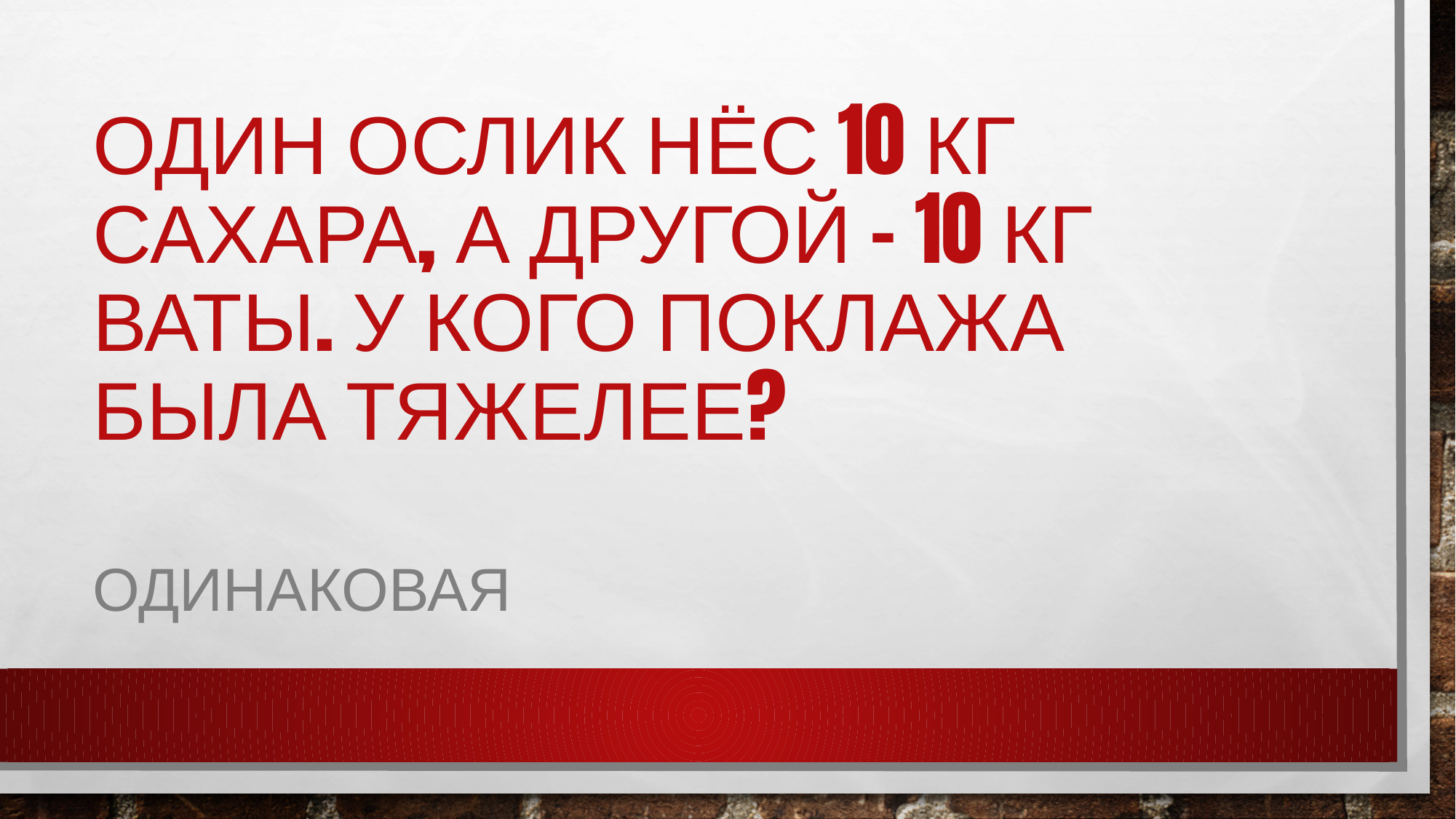

# Один ослик нёс 10 кг сахара, а другой – 10 кг ваты. У кого поклажа была тяжелее?
одинаковая